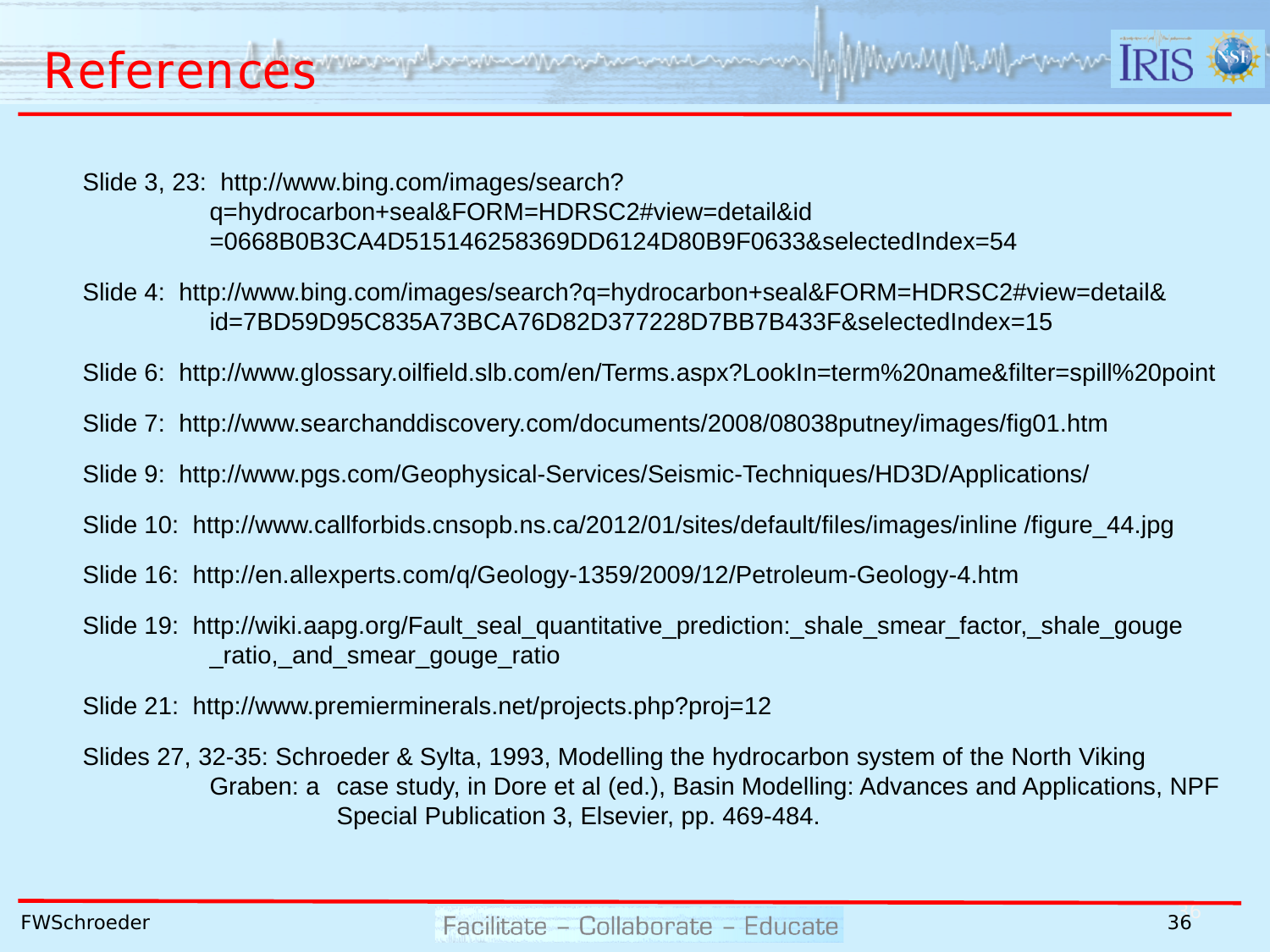

# References
Slide 3, 23:  http://www.bing.com/images/search?q=hydrocarbon+seal&FORM=HDRSC2#view=detail&id =0668B0B3CA4D515146258369DD6124D80B9F0633&selectedIndex=54
Slide 4:  http://www.bing.com/images/search?q=hydrocarbon+seal&FORM=HDRSC2#view=detail& 	id=7BD59D95C835A73BCA76D82D377228D7BB7B433F&selectedIndex=15
Slide 6:  http://www.glossary.oilfield.slb.com/en/Terms.aspx?LookIn=term%20name&filter=spill%20point
Slide 7:  http://www.searchanddiscovery.com/documents/2008/08038putney/images/fig01.htm
Slide 9:  http://www.pgs.com/Geophysical-Services/Seismic-Techniques/HD3D/Applications/
Slide 10:  http://www.callforbids.cnsopb.ns.ca/2012/01/sites/default/files/images/inline /figure_44.jpg
Slide 16:  http://en.allexperts.com/q/Geology-1359/2009/12/Petroleum-Geology-4.htm
Slide 19:  http://wiki.aapg.org/Fault_seal_quantitative_prediction:_shale_smear_factor,_shale_gouge _ratio,_and_smear_gouge_ratio
Slide 21:  http://www.premierminerals.net/projects.php?proj=12
Slides 27, 32-35: Schroeder & Sylta, 1993, Modelling the hydrocarbon system of the North Viking 	Graben: a 	case study, in Dore et al (ed.), Basin Modelling: Advances and Applications, NPF 	Special Publication 3, Elsevier, pp. 469-484.